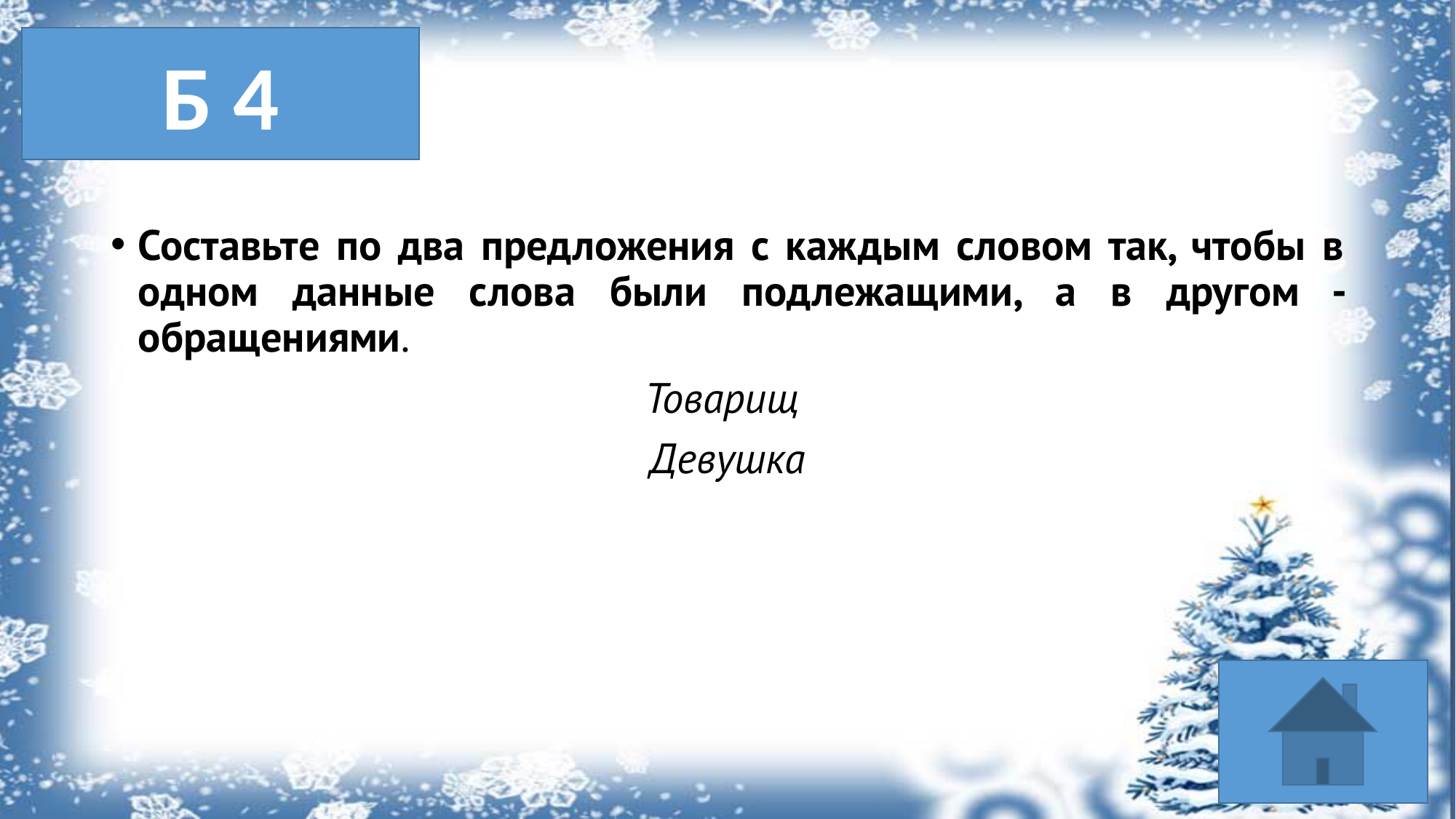

Б 4
#
Составьте по два предложения с каждым словом так, чтобы в одном данные слова были подлежащими, а в другом - обращениями.
Товарищ
Девушка